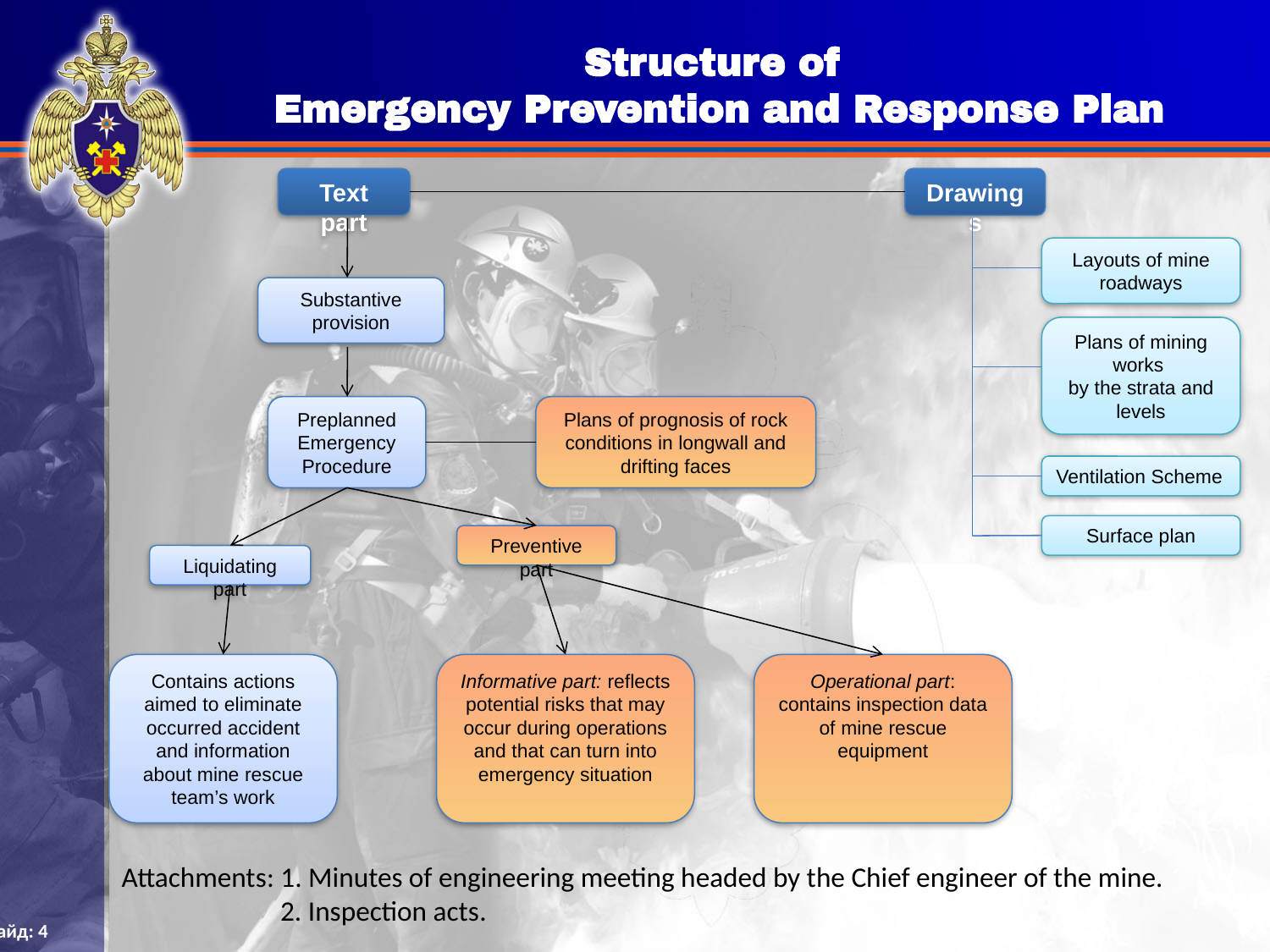

Structure of
Emergency Prevention and Response Plan
Text part
Drawings
Layouts of mine roadways
Substantive provision
Plans of mining works
by the strata and levels
Preplanned Emergency Procedure
Plans of prognosis of rock conditions in longwall and drifting faces
Ventilation Scheme
Surface plan
Preventive part
Liquidating part
Informative part: reflects potential risks that may occur during operations and that can turn into emergency situation

Operational part: contains inspection data of mine rescue equipment

Contains actions aimed to eliminate occurred accident and information about mine rescue team’s work
Attachments: 1. Minutes of engineering meeting headed by the Chief engineer of the mine.
                         2. Inspection acts.

Слайд: 4